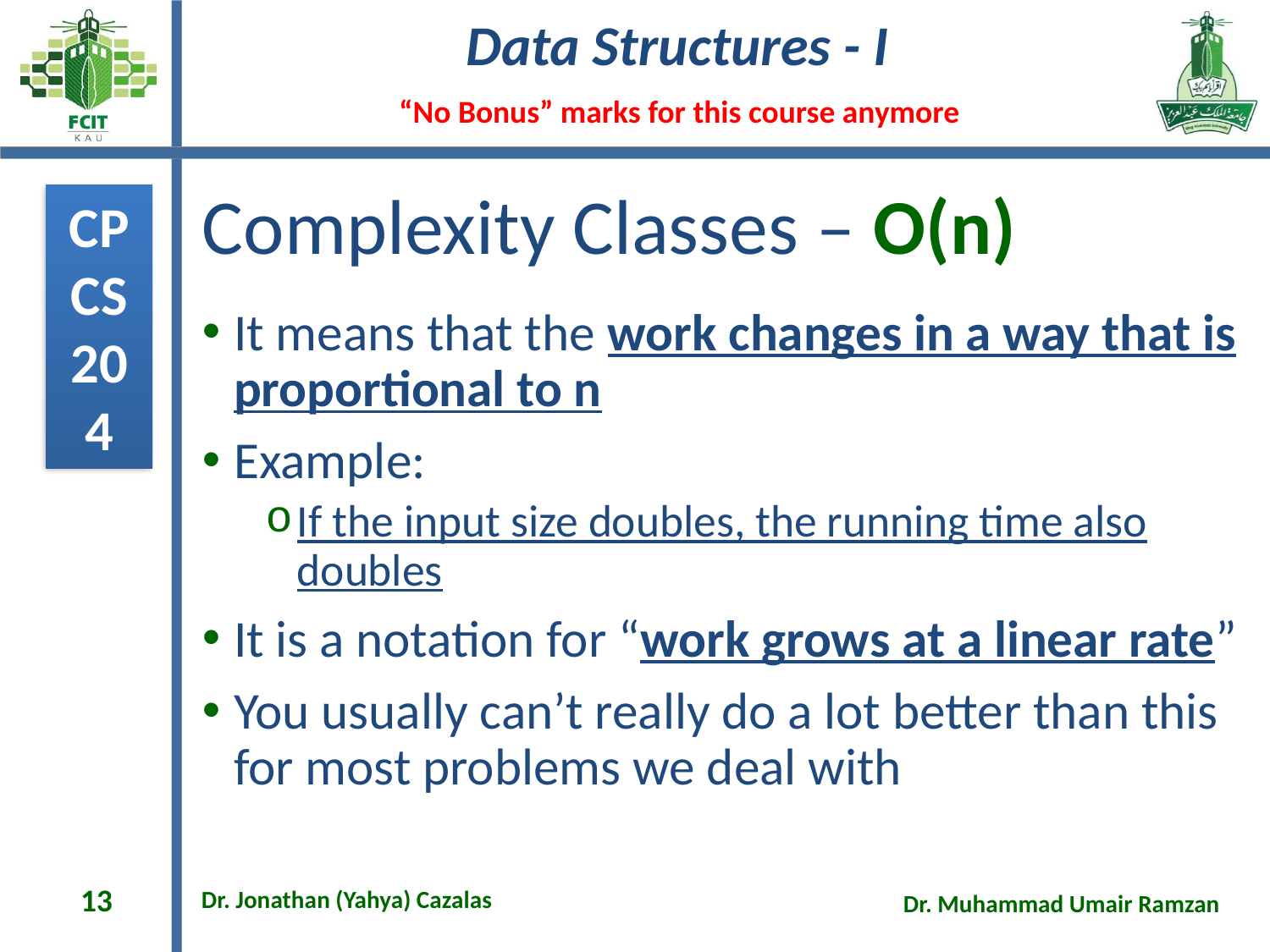

# Complexity Classes – O(n)
It means that the work changes in a way that is proportional to n
Example:
If the input size doubles, the running time also doubles
It is a notation for “work grows at a linear rate”
You usually can’t really do a lot better than this for most problems we deal with

13